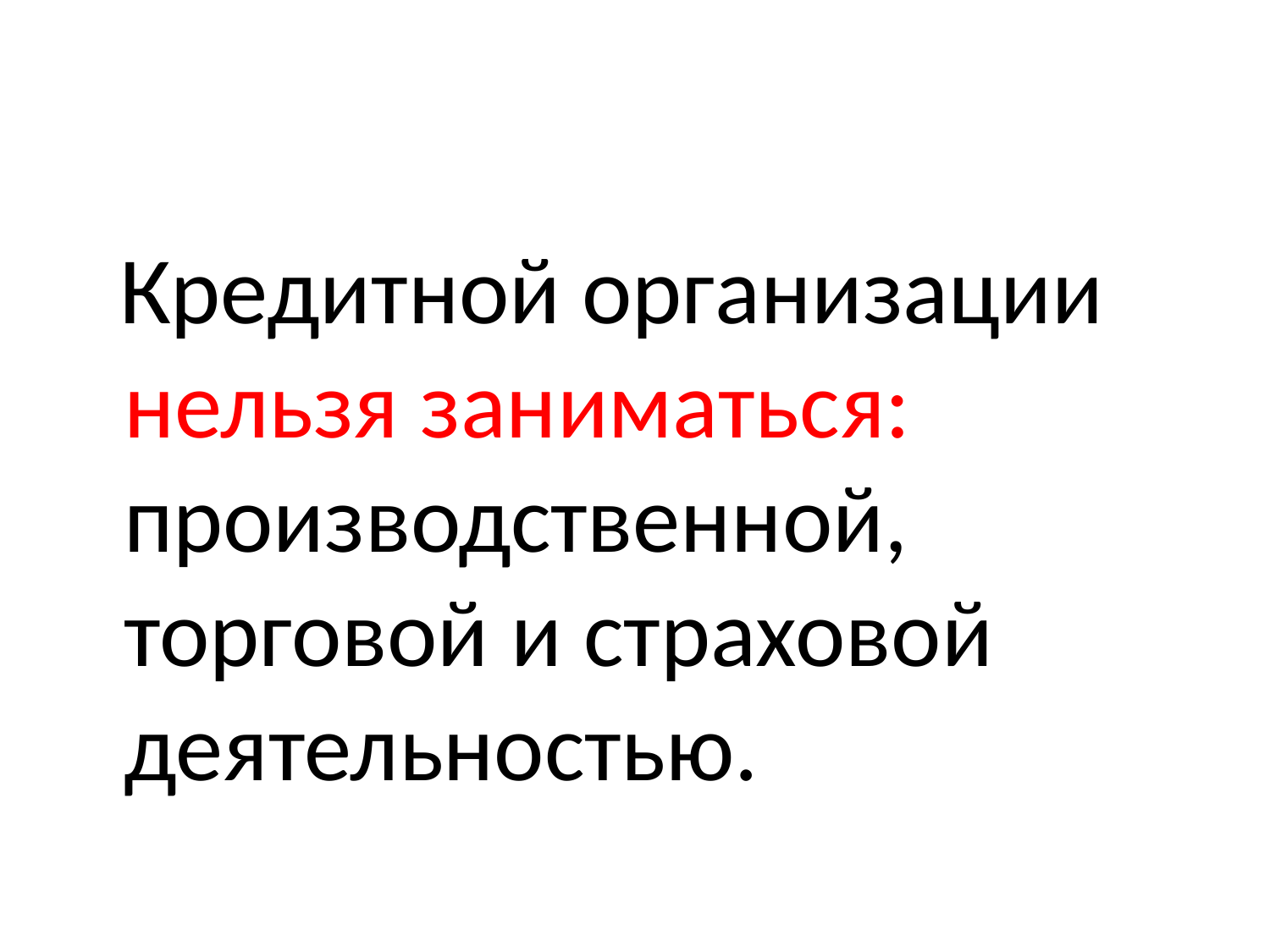

#
  Кредитной организации нельзя заниматься: производственной, торговой и страховой деятельностью.